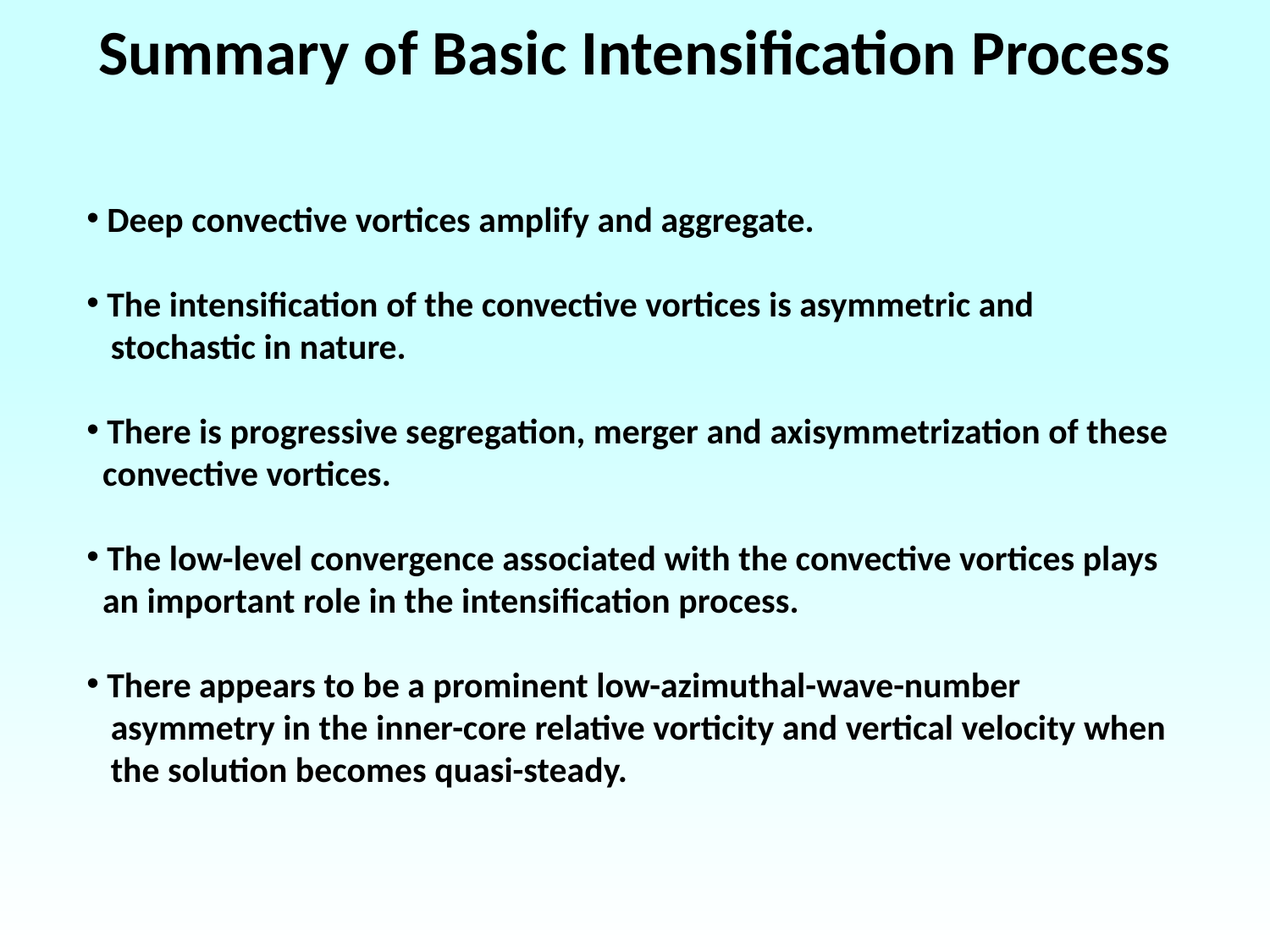

Summary of Basic Intensification Process

 Deep convective vortices amplify and aggregate.

 The intensification of the convective vortices is asymmetric and
   stochastic in nature.

 There is progressive segregation, merger and axisymmetrization of these
  convective vortices.

 The low-level convergence associated with the convective vortices plays
  an important role in the intensification process.

 There appears to be a prominent low-azimuthal-wave-number
   asymmetry in the inner-core relative vorticity and vertical velocity when
   the solution becomes quasi-steady.